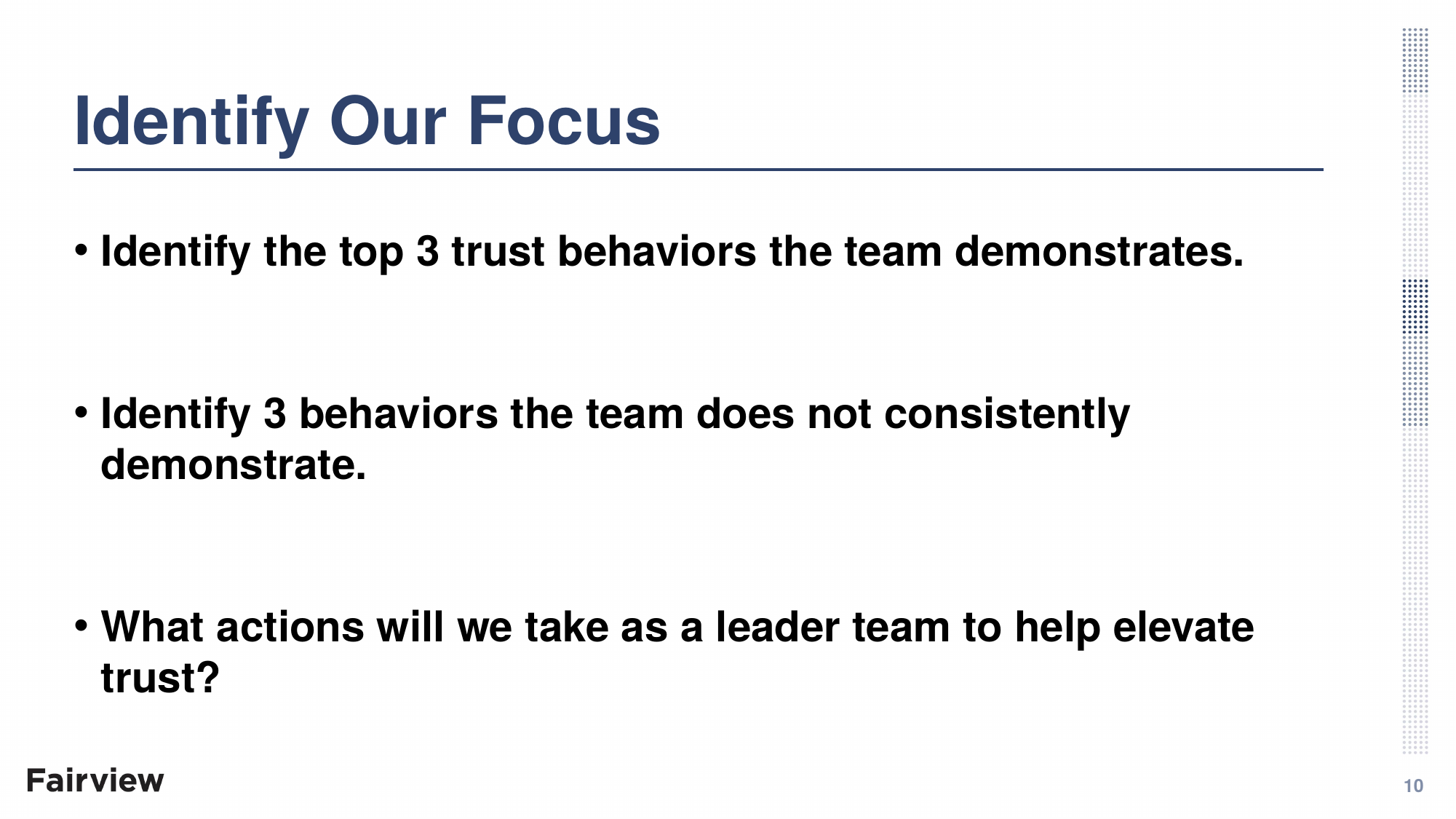

# Identify Our Focus
Identify the top 3 trust behaviors the team demonstrates.

Identify 3 behaviors the team does not consistently demonstrate.

What actions will we take as a leader team to help elevate trust?

10